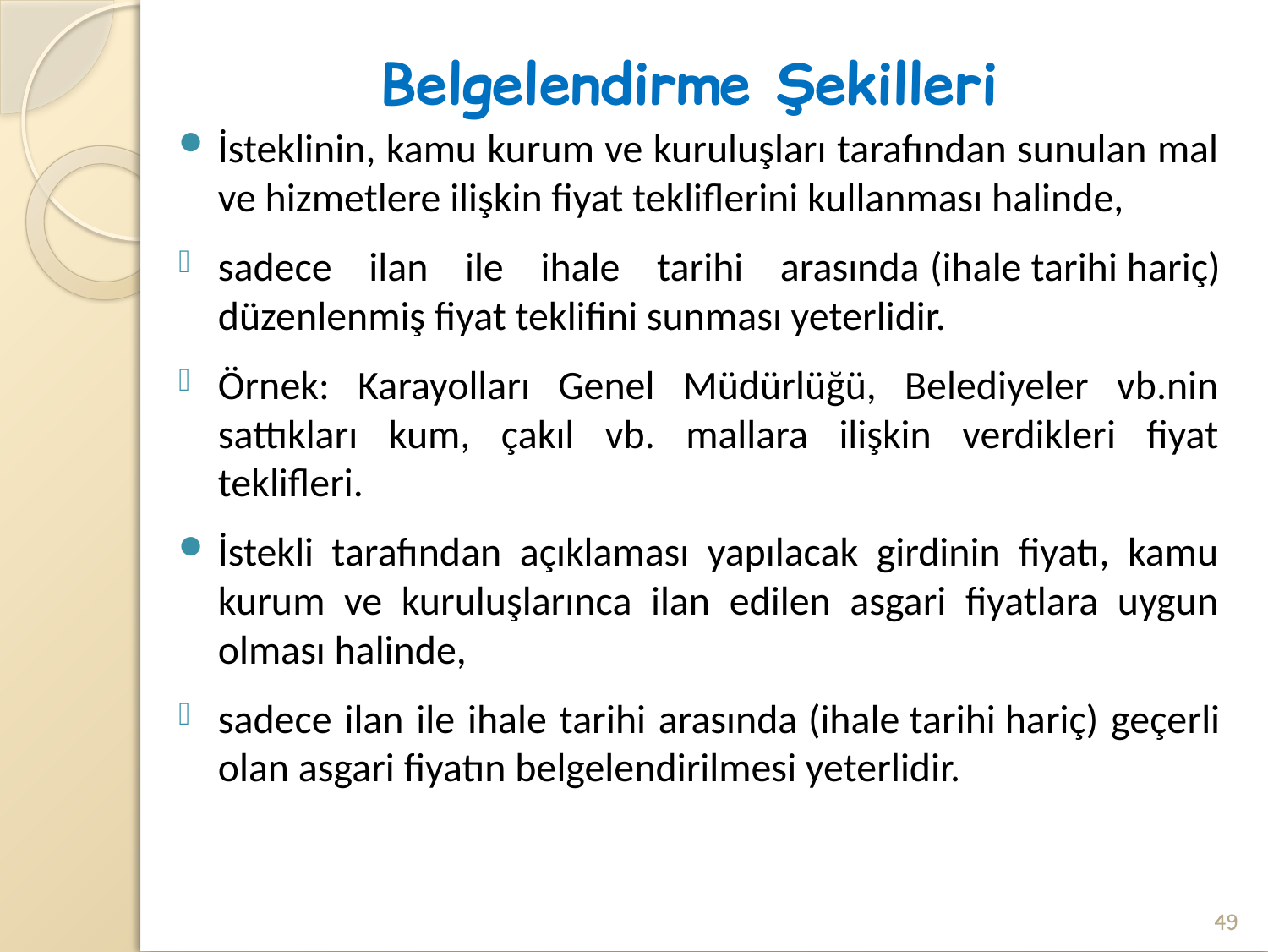

# Belgelendirme Şekilleri
İsteklinin, kamu kurum ve kuruluşları tarafından sunulan mal ve hizmetlere ilişkin fiyat tekliflerini kullanması halinde,
sadece ilan ile ihale tarihi arasında (ihale tarihi hariç) düzenlenmiş fiyat teklifini sunması yeterlidir.
Örnek: Karayolları Genel Müdürlüğü, Belediyeler vb.nin sattıkları kum, çakıl vb. mallara ilişkin verdikleri fiyat teklifleri.
İstekli tarafından açıklaması yapılacak girdinin fiyatı, kamu kurum ve kuruluşlarınca ilan edilen asgari fiyatlara uygun olması halinde,
sadece ilan ile ihale tarihi arasında (ihale tarihi hariç) geçerli olan asgari fiyatın belgelendirilmesi yeterlidir.
49